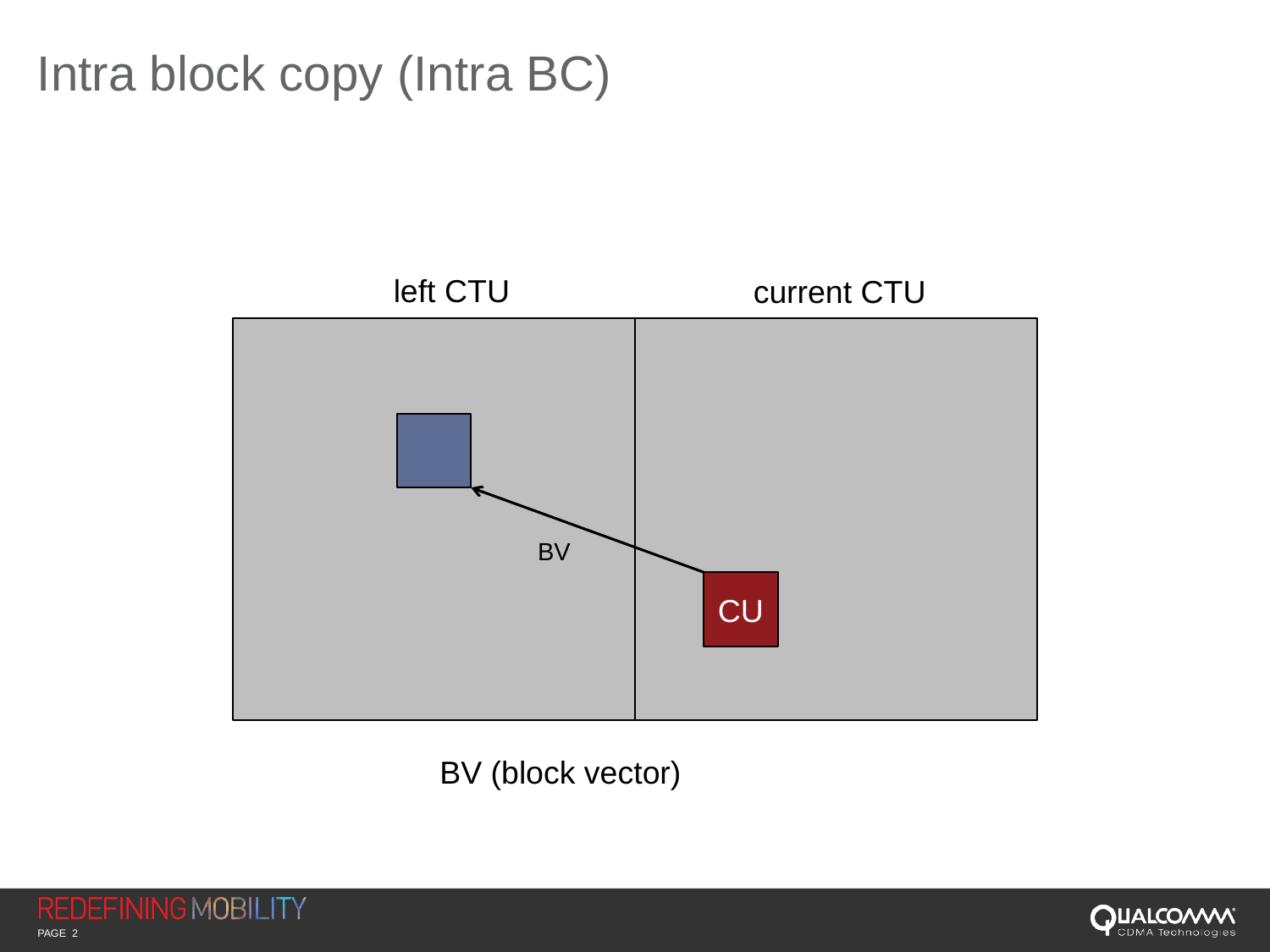

# Intra block copy (Intra BC)
left CTU
current CTU

CU
BV
BV (block vector)